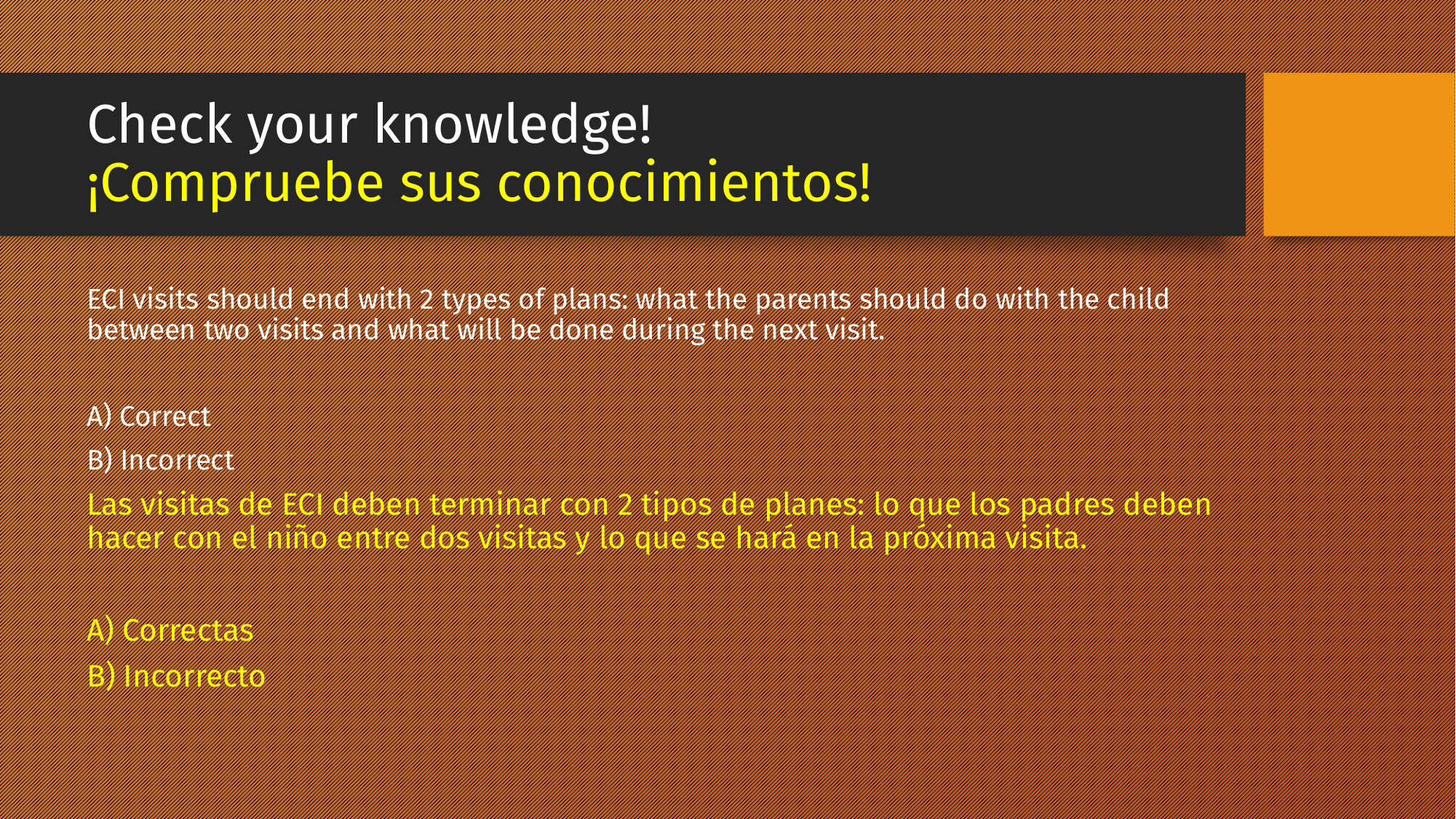

# Check your knowledge! ¡Compruebe sus conocimientos!
ECI visits should end with 2 types of plans: what the parents should do with the child between two visits and what will be done during the next visit.

A) Correct
B) Incorrect
Las visitas de ECI deben terminar con 2 tipos de planes: lo que los padres deben hacer con el niño entre dos visitas y lo que se hará en la próxima visita.

A) Correctas
B) Incorrecto